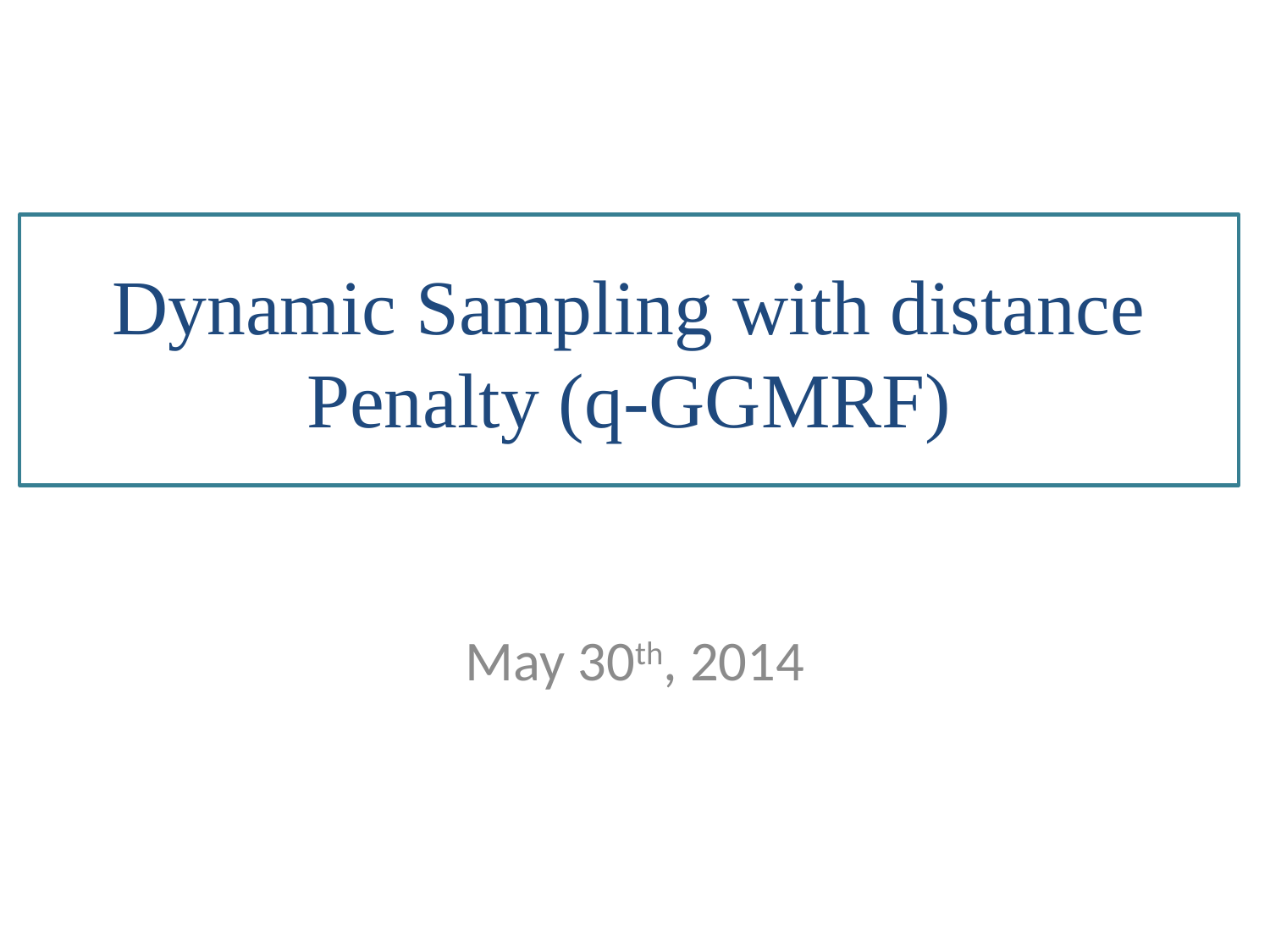

# Dynamic Sampling with distance Penalty (q-GGMRF)

May 30th, 2014